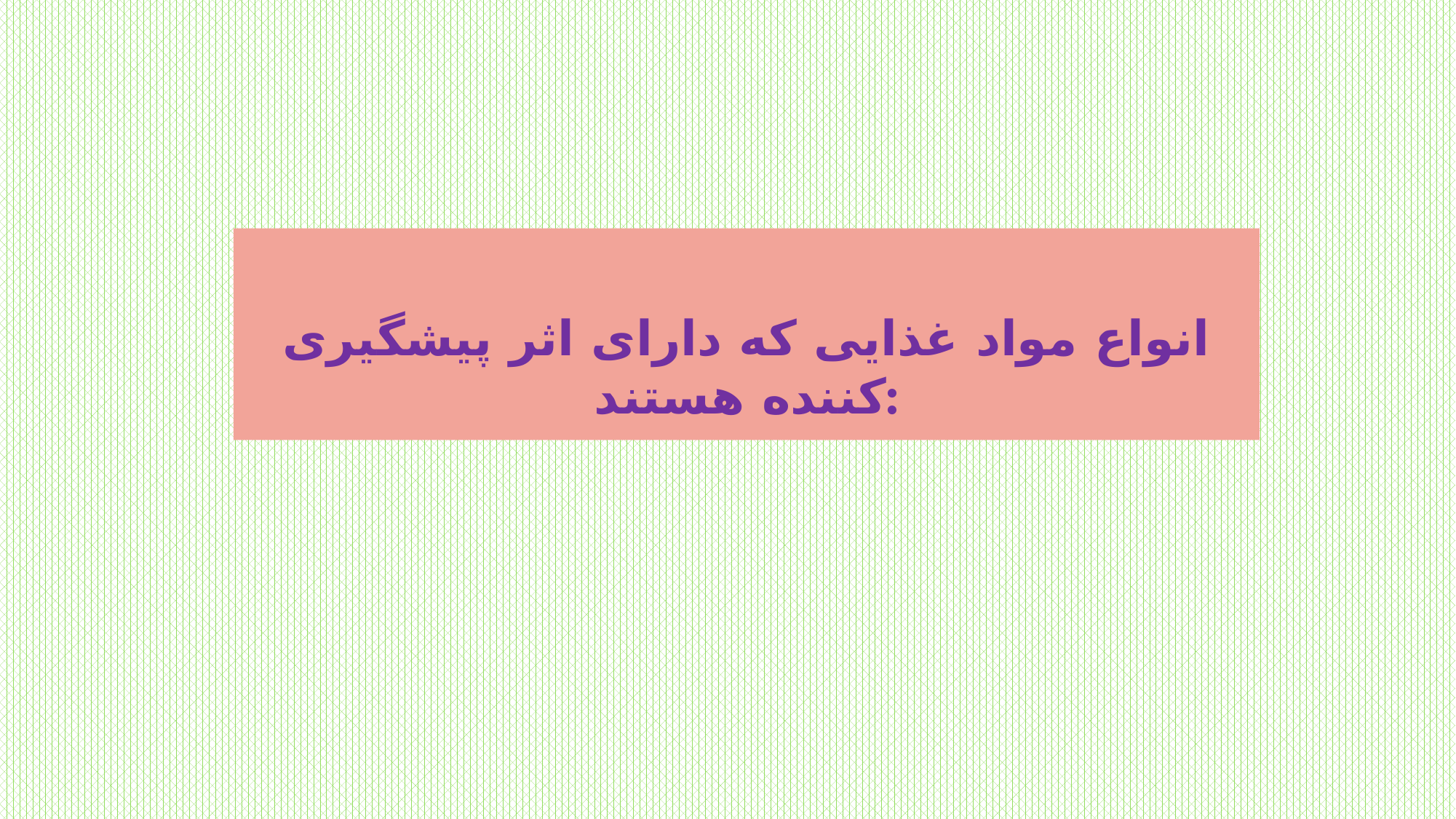

انواع مواد غذایی که دارای اثر پیشگیری کننده هستند:
14